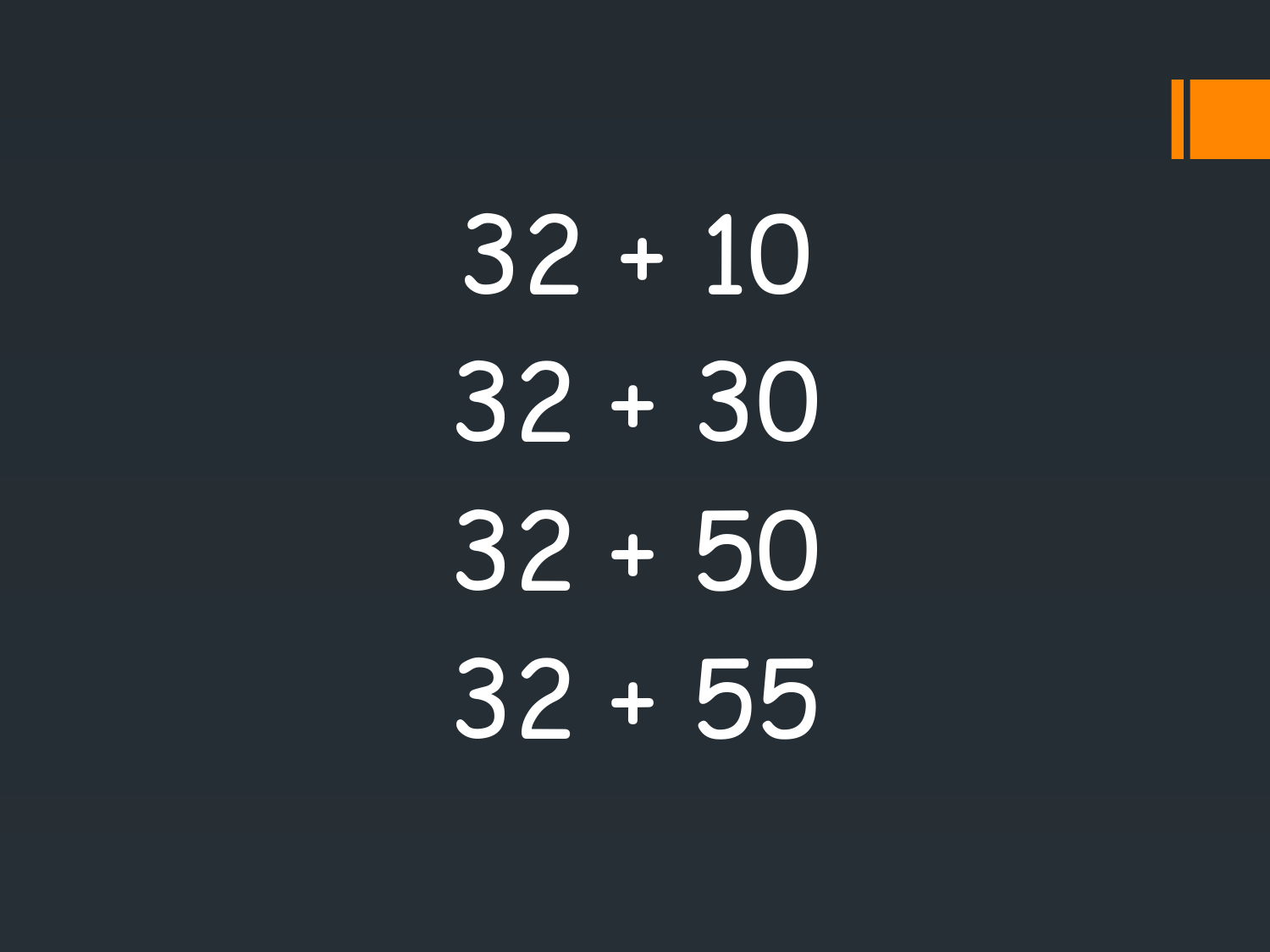

32 + 10
32 + 30
32 + 50
32 + 55